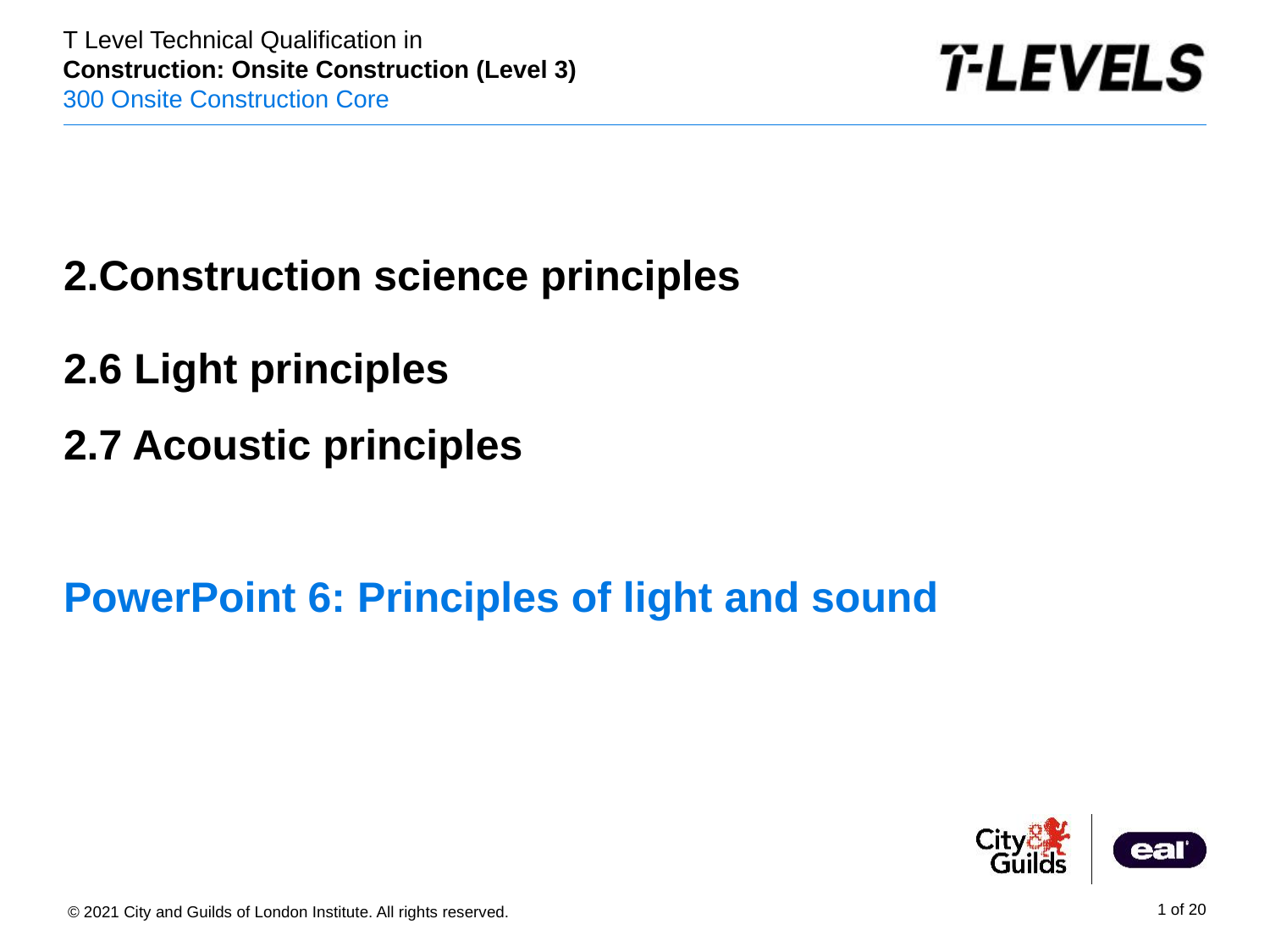

2.Construction science principles

# 2.6 Light principles 2.7 Acoustic principles PowerPoint 6: Principles of light and sound